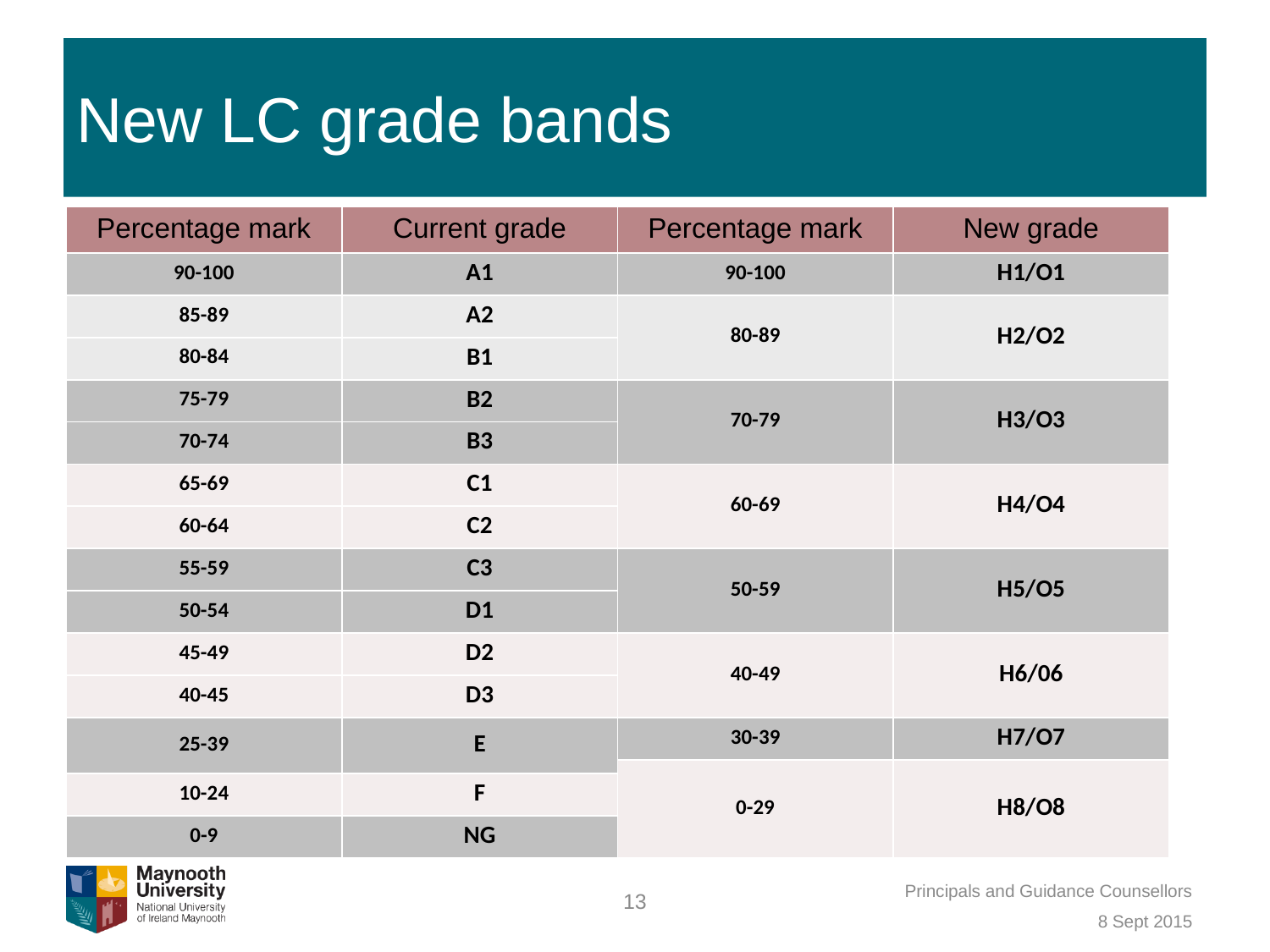

# New LC grade bands
| Percentage mark | Current grade | Percentage mark | New grade |
| --- | --- | --- | --- |
| 90-100 | A1 | 90-100 | H1/O1 |
| 85-89 | A2 | 80-89 | H2/O2 |
| 80-84 | B1 |  |  |
| 75-79 | B2 | 70-79 | H3/O3 |
| 70-74 | B3 |  |  |
| 65-69 | C1 | 60-69 | H4/O4 |
| 60-64 | C2 |  |  |
| 55-59 | C3 | 50-59 | H5/O5 |
| 50-54 | D1 |  |  |
| 45-49 | D2 | 40-49 | H6/06 |
| 40-45 | D3 |  |  |
| 25-39 | E | 30-39 | H7/O7 |
|  |  | 0-29 | H8/O8 |
| 10-24 | F |  |  |
| 0-9 | NG |  |  |
70-74
Principals and Guidance Counsellors
13
8 Sept 2015